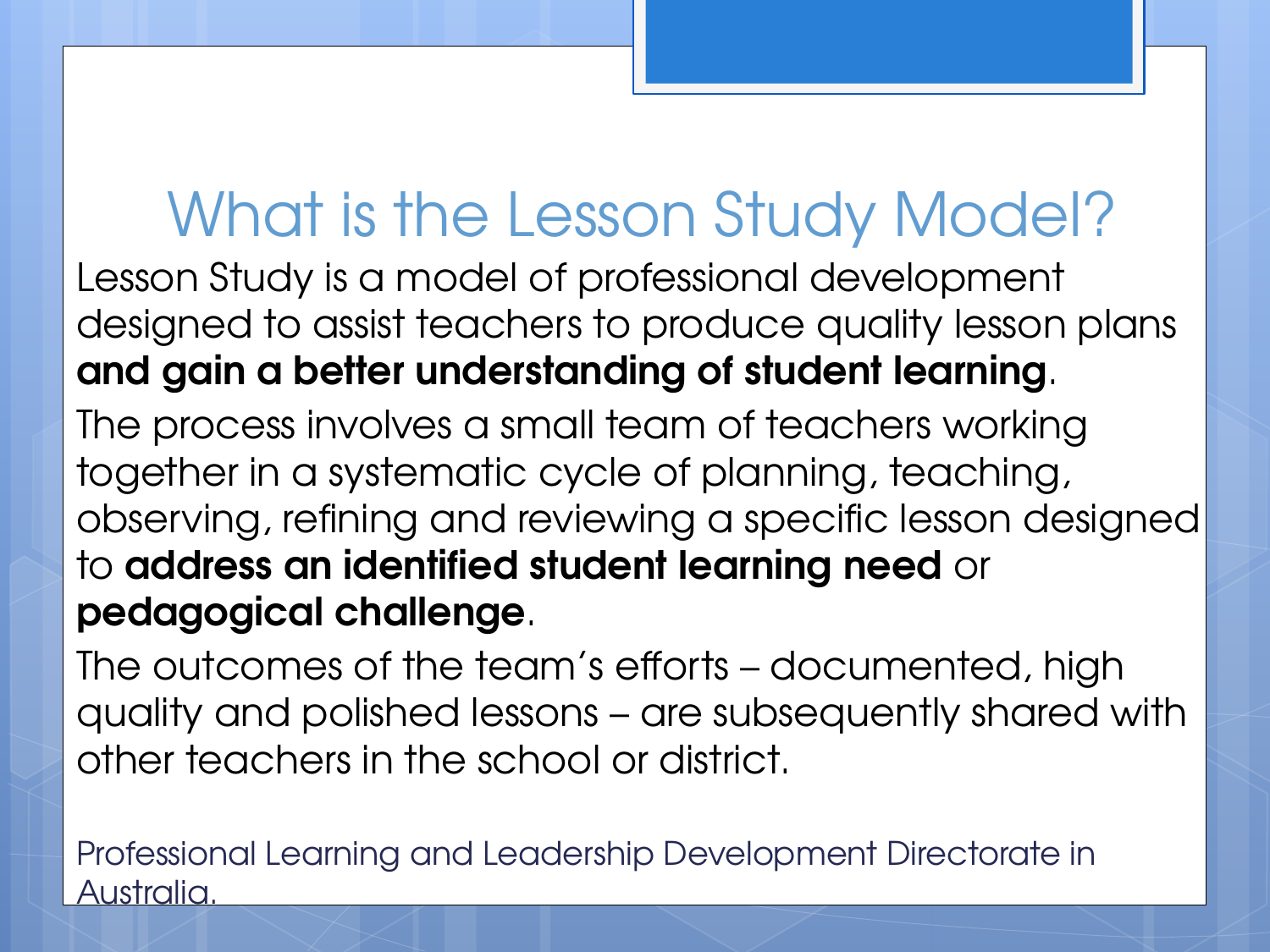

# What is the Lesson Study Model?
Lesson Study is a model of professional development designed to assist teachers to produce quality lesson plans and gain a better understanding of student learning.
The process involves a small team of teachers working together in a systematic cycle of planning, teaching, observing, refining and reviewing a specific lesson designed to address an identified student learning need or pedagogical challenge.
The outcomes of the team’s efforts – documented, high quality and polished lessons – are subsequently shared with other teachers in the school or district.

Professional Learning and Leadership Development Directorate in Australia.